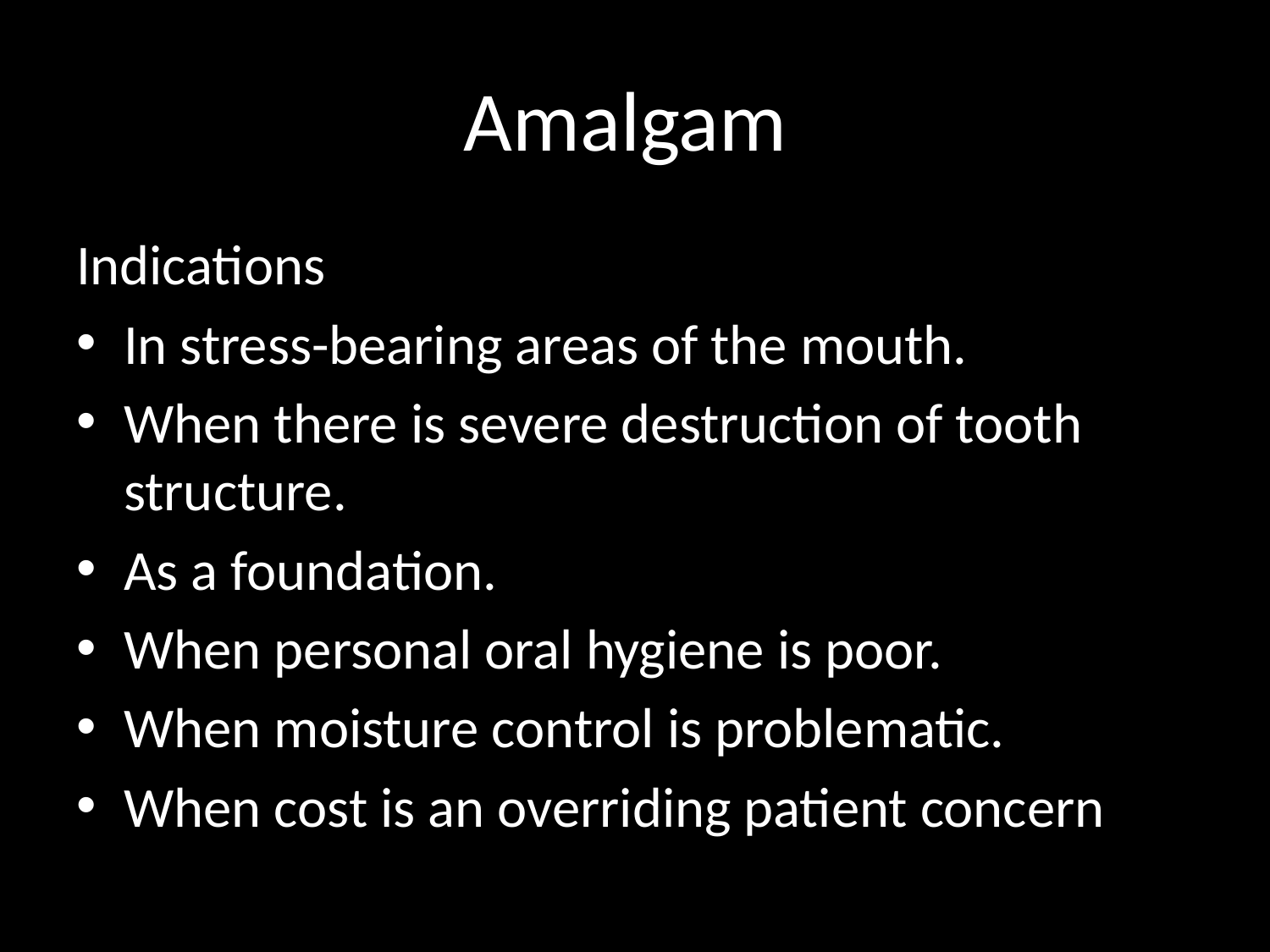

# Amalgam
Indications
In stress-bearing areas of the mouth.
When there is severe destruction of tooth structure.
As a foundation.
When personal oral hygiene is poor.
When moisture control is problematic.
When cost is an overriding patient concern